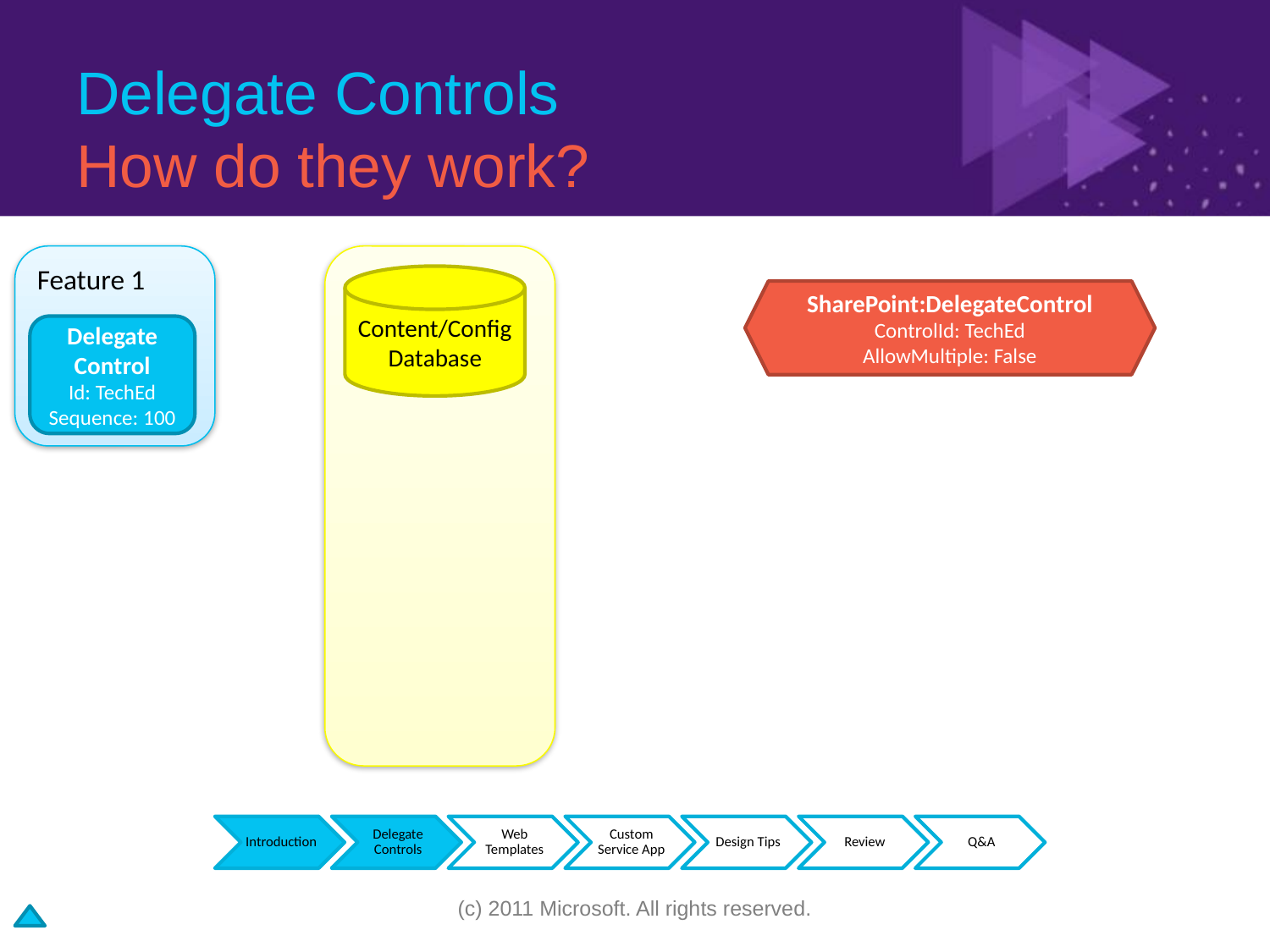

# Delegate Controls How do they work?
Feature 1

Content/Config Database
SharePoint:DelegateControl
ControlId: TechEd
AllowMultiple: False
Delegate Control
Id: TechEd
Sequence: 100
Introduction
Delegate Controls
Web Templates
Custom Service App
Design Tips
Review
Q&A
(c) 2011 Microsoft. All rights reserved.